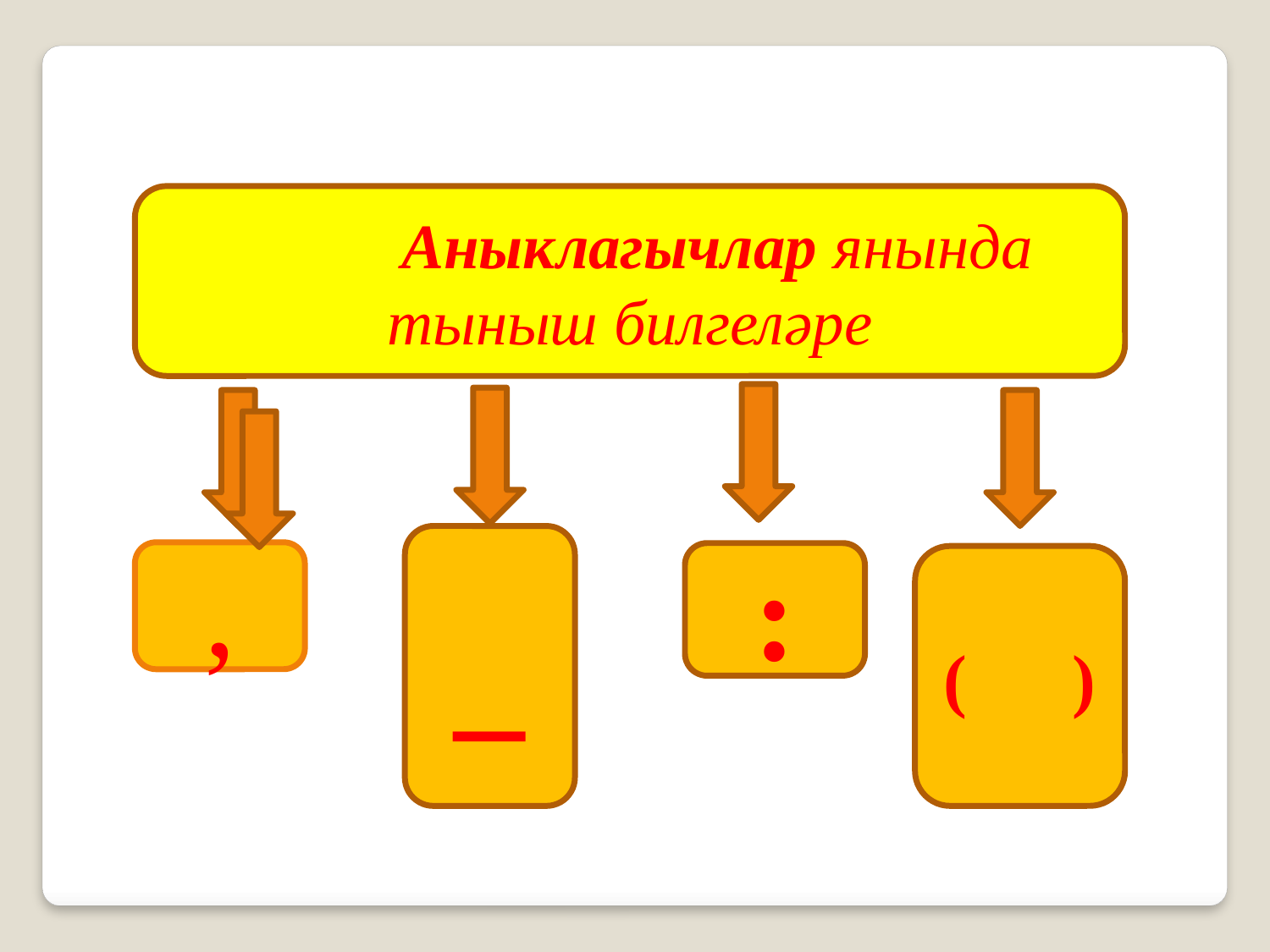

Аныклагычлар янында тыныш билгеләре

_
,
:
(      )